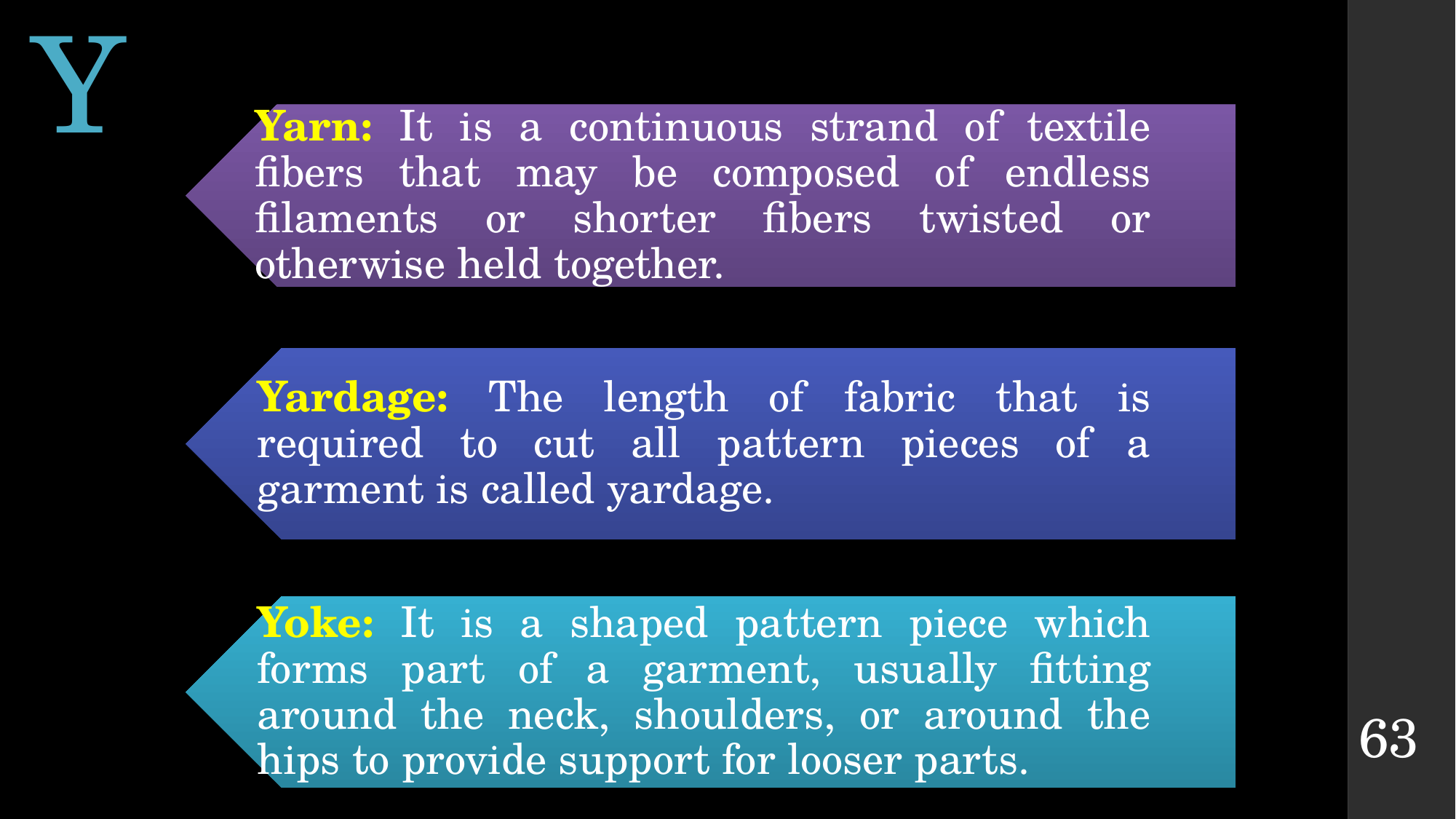

Y
Yarn: It is a continuous strand of textile fibers that may be composed of endless filaments or shorter fibers twisted or otherwise held together.
Yardage: The length of fabric that is required to cut all pattern pieces of a garment is called yardage.
Yoke: It is a shaped pattern piece which forms part of a garment, usually fitting around the neck, shoulders, or around the hips to provide support for looser parts.
63